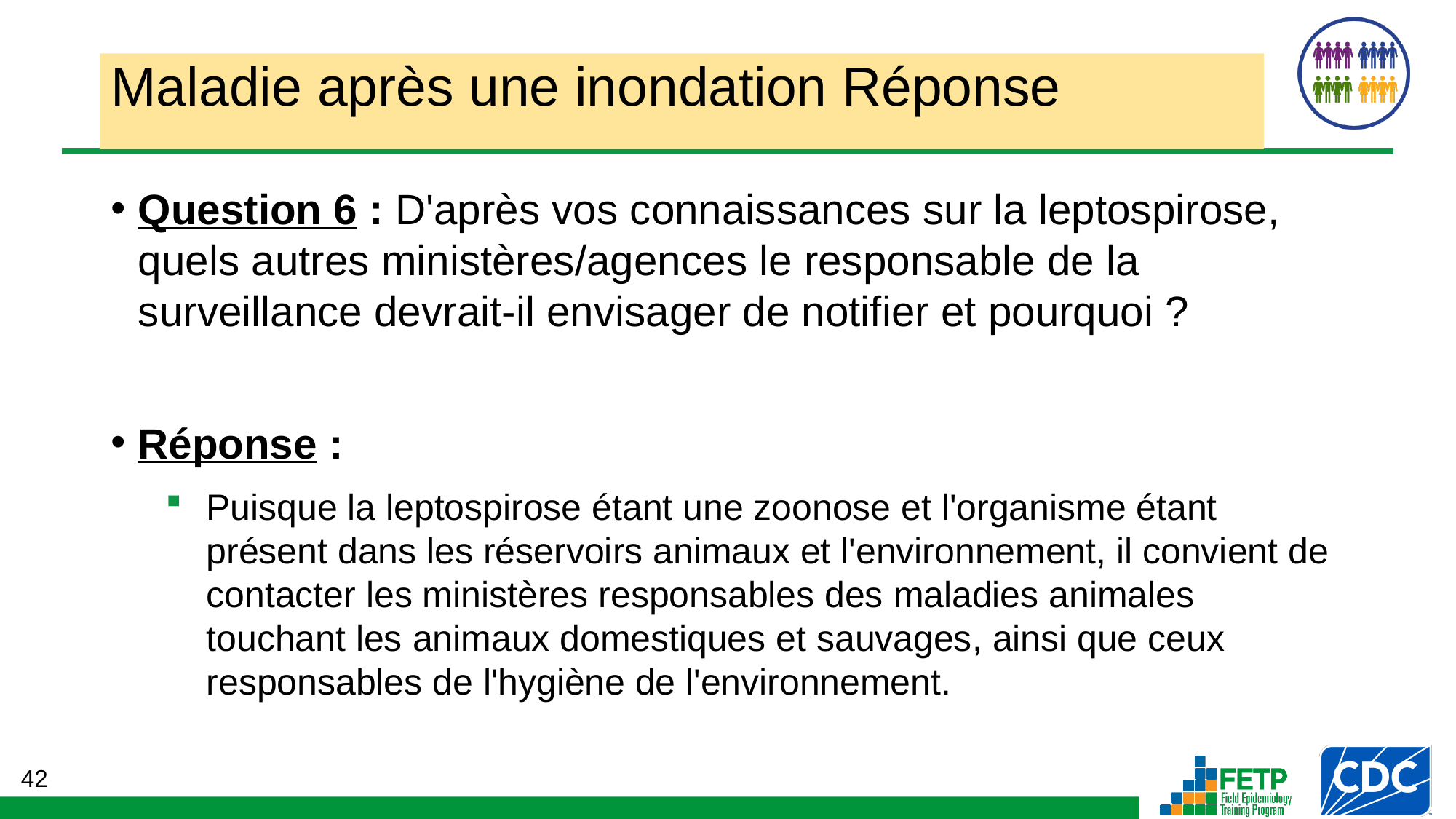

# Maladie après une inondation Réponse
Question 6 : D'après vos connaissances sur la leptospirose, quels autres ministères/agences le responsable de la surveillance devrait-il envisager de notifier et pourquoi ?

Réponse :
Puisque la leptospirose étant une zoonose et l'organisme étant présent dans les réservoirs animaux et l'environnement, il convient de contacter les ministères responsables des maladies animales touchant les animaux domestiques et sauvages, ainsi que ceux responsables de l'hygiène de l'environnement.